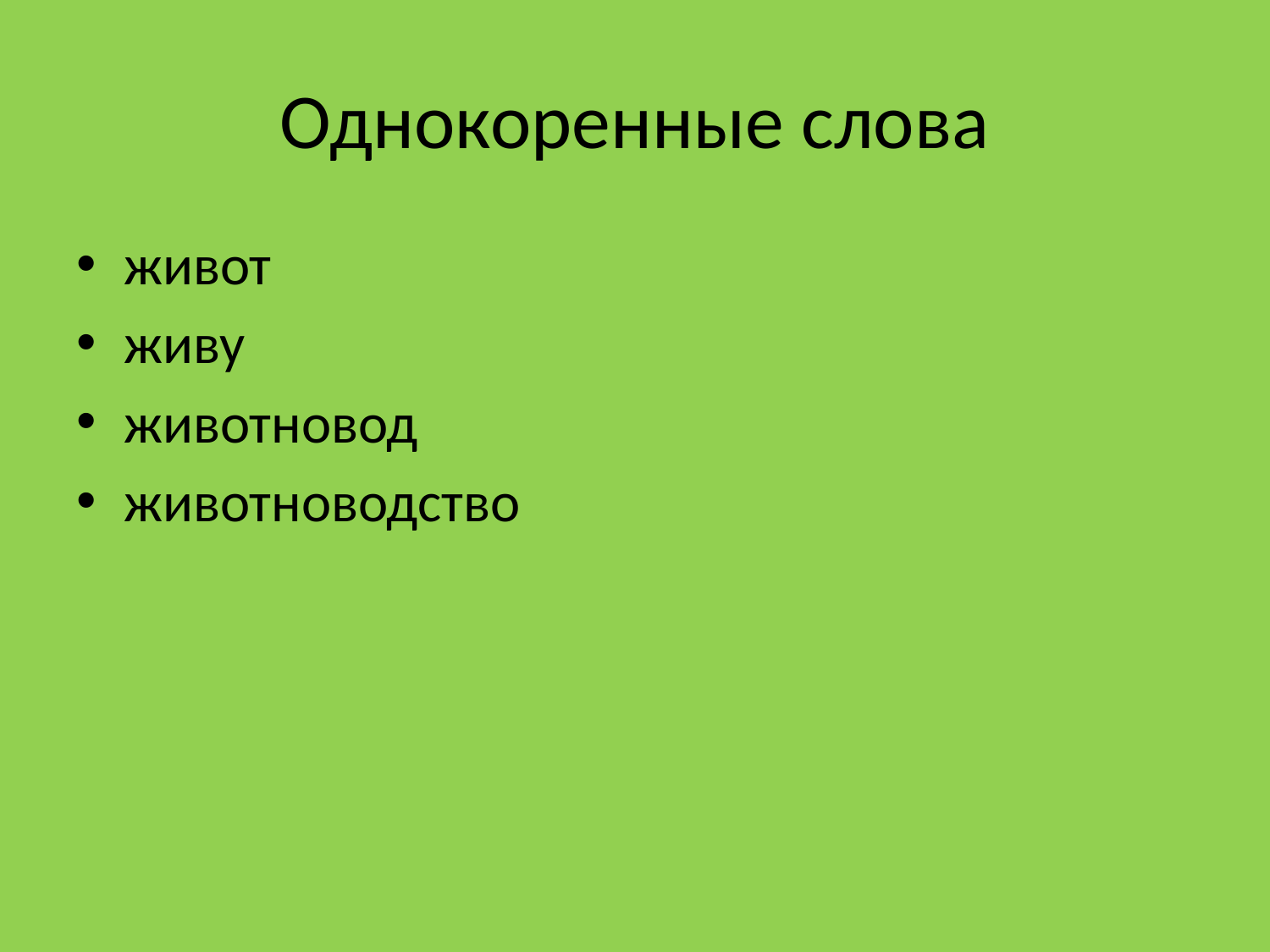

# Однокоренные слова
живот
живу
животновод
животноводство